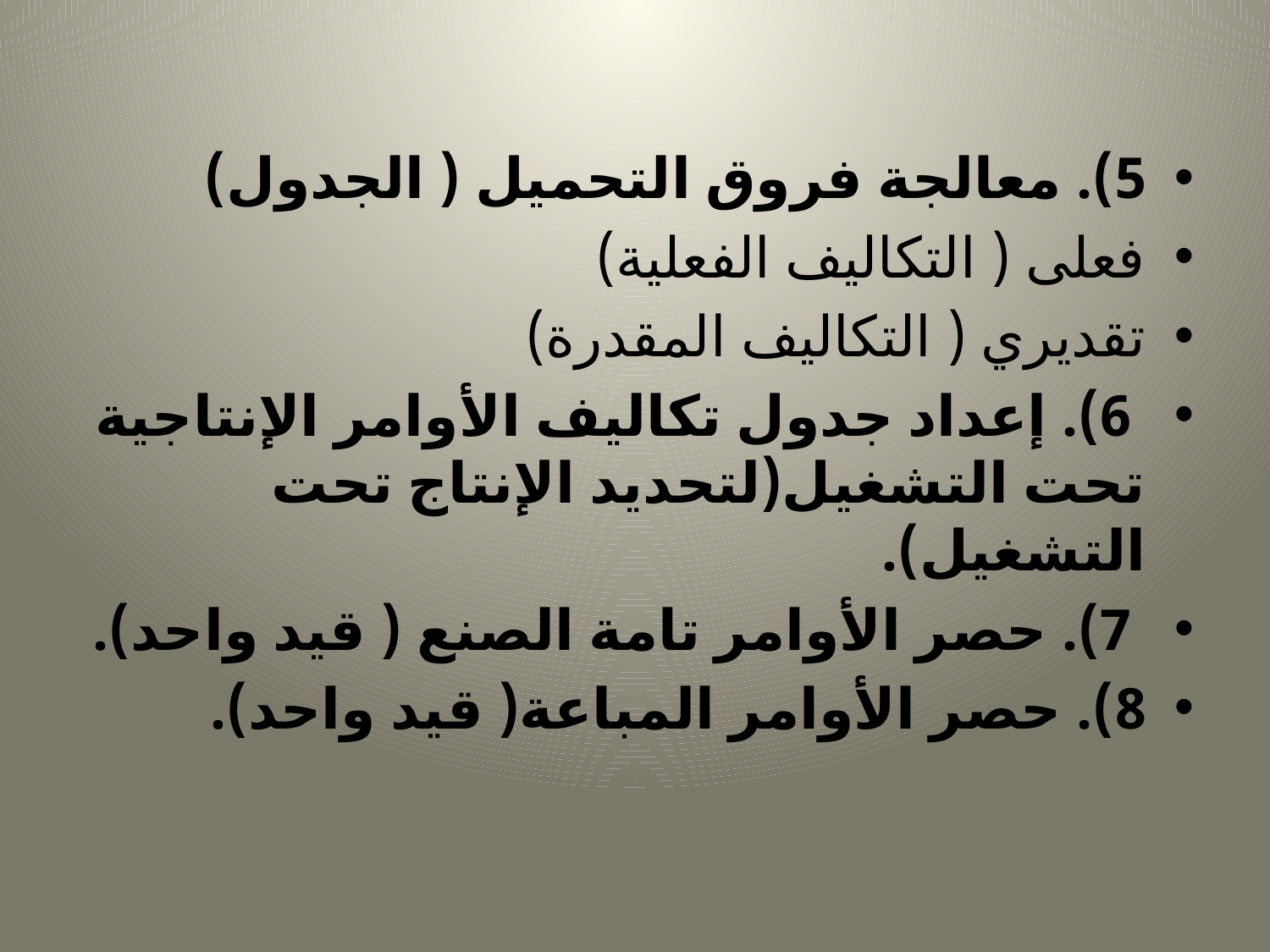

#
5). معالجة فروق التحميل ( الجدول)
فعلى ( التكاليف الفعلية)
تقديري ( التكاليف المقدرة)
 6). إعداد جدول تكاليف الأوامر الإنتاجية تحت التشغيل(لتحديد الإنتاج تحت التشغيل).
 7). حصر الأوامر تامة الصنع ( قيد واحد).
8). حصر الأوامر المباعة( قيد واحد).